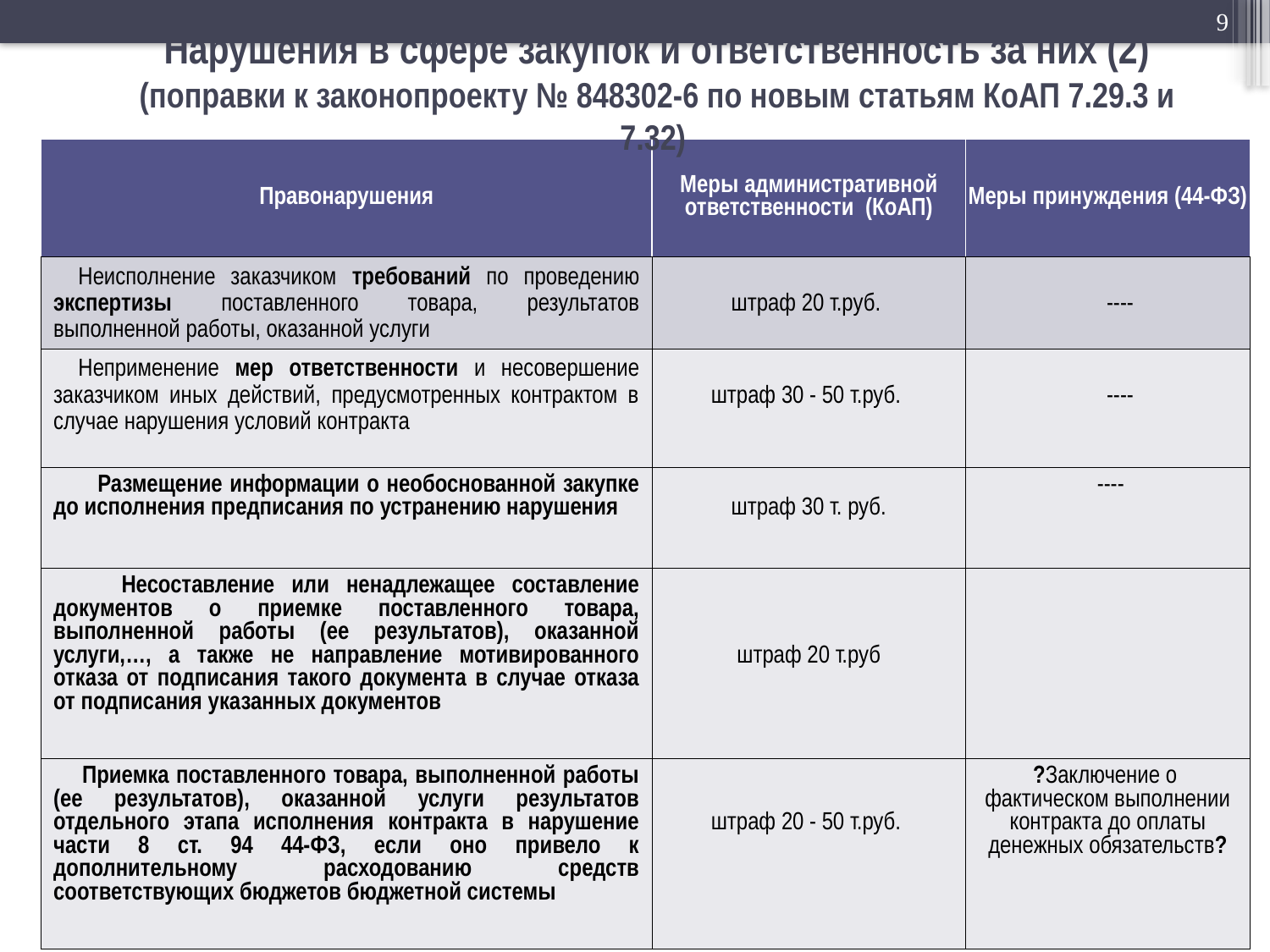

9
 Нарушения в сфере закупок и ответственность за них (2)
(поправки к законопроекту № 848302-6 по новым статьям КоАП 7.29.3 и 7.32)
| Правонарушения | Меры административной ответственности (КоАП) | Меры принуждения (44-ФЗ) |
| --- | --- | --- |
| Неисполнение заказчиком требований по проведению экспертизы поставленного товара, результатов выполненной работы, оказанной услуги | штраф 20 т.руб. | ---- |
| Неприменение мер ответственности и несовершение заказчиком иных действий, предусмотренных контрактом в случае нарушения условий контракта | штраф 30 - 50 т.руб. | ---- |
| Размещение информации о необоснованной закупке до исполнения предписания по устранению нарушения | штраф 30 т. руб. | ---- |
| Несоставление или ненадлежащее составление документов о приемке поставленного товара, выполненной работы (ее результатов), оказанной услуги,…, а также не направление мотивированного отказа от подписания такого документа в случае отказа от подписания указанных документов | штраф 20 т.руб |  |
| Приемка поставленного товара, выполненной работы (ее результатов), оказанной услуги результатов отдельного этапа исполнения контракта в нарушение части 8 ст. 94 44-ФЗ, если оно привело к дополнительному расходованию средств соответствующих бюджетов бюджетной системы | штраф 20 - 50 т.руб. | ?Заключение о фактическом выполнении контракта до оплаты денежных обязательств? |